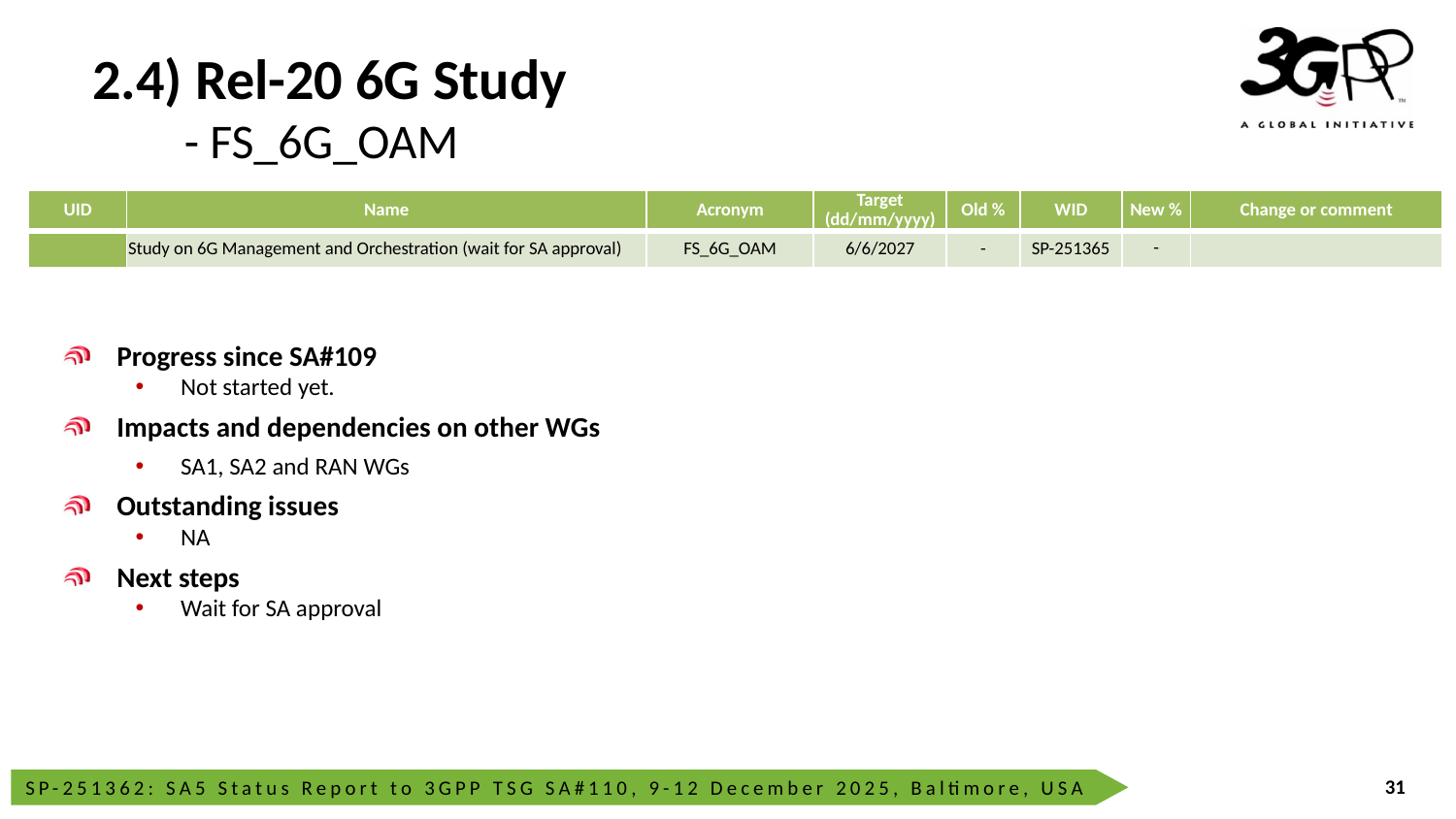

# 2.4) Rel-20 6G Study
- FS_6G_OAM
| UID | Name | Acronym | Target (dd/mm/yyyy) | Old % | WID | New % | Change or comment |
| --- | --- | --- | --- | --- | --- | --- | --- |
|  | Study on 6G Management and Orchestration (wait for SA approval) | FS\_6G\_OAM | 6/6/2027 | - | SP-251365 | - |  |
Progress since SA#109
Not started yet.
Impacts and dependencies on other WGs
SA1, SA2 and RAN WGs
Outstanding issues
NA
Next steps
Wait for SA approval